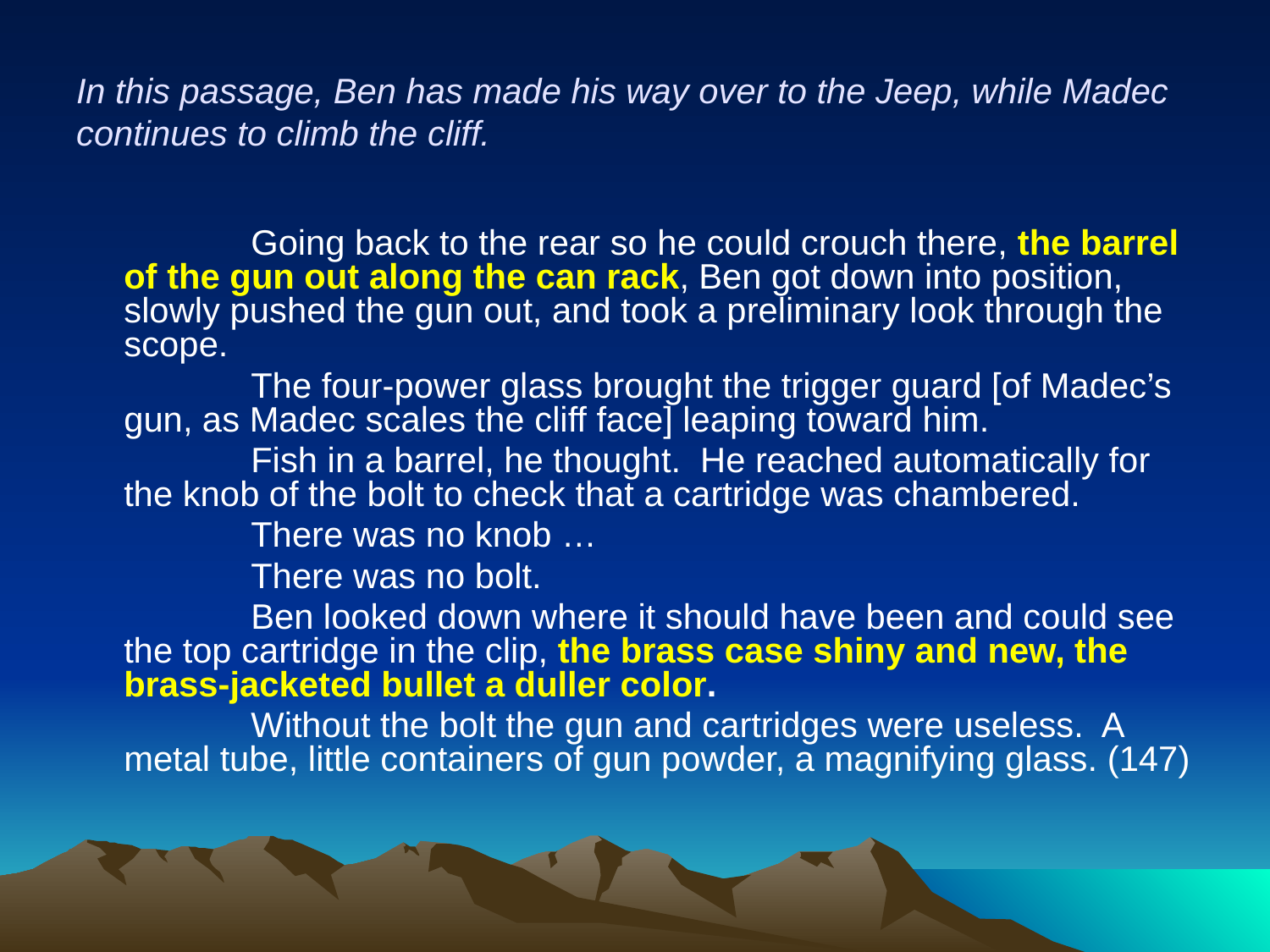

# In this passage, Ben has made his way over to the Jeep, while Madec continues to climb the cliff.
		Going back to the rear so he could crouch there, the barrel of the gun out along the can rack, Ben got down into position, slowly pushed the gun out, and took a preliminary look through the scope.
		The four-power glass brought the trigger guard [of Madec’s gun, as Madec scales the cliff face] leaping toward him.
		Fish in a barrel, he thought.  He reached automatically for the knob of the bolt to check that a cartridge was chambered.
		There was no knob …
		There was no bolt.
		Ben looked down where it should have been and could see the top cartridge in the clip, the brass case shiny and new, the brass-jacketed bullet a duller color.
		Without the bolt the gun and cartridges were useless.  A metal tube, little containers of gun powder, a magnifying glass. (147)